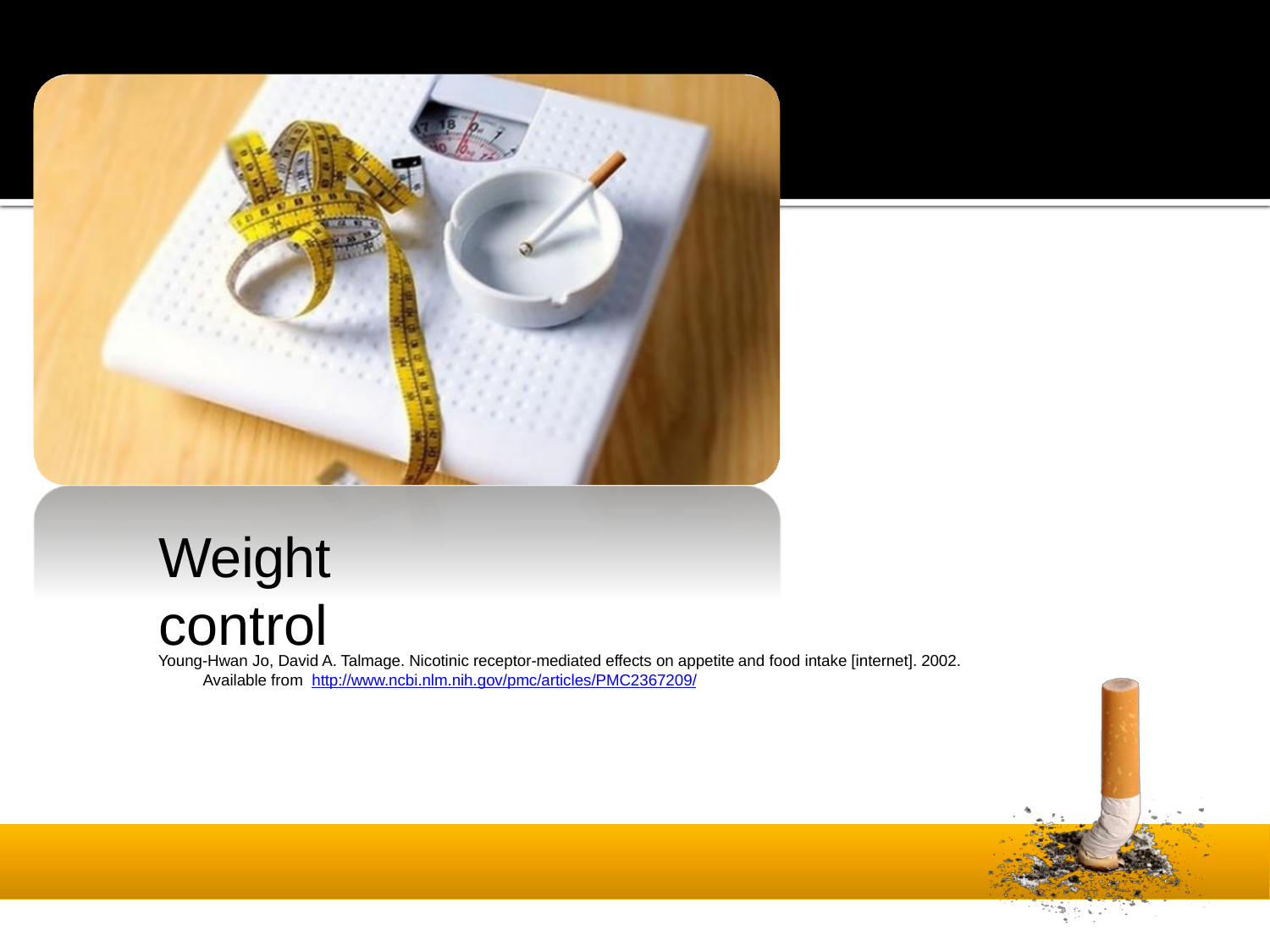

Weight control
Young-Hwan Jo, David A. Talmage. Nicotinic receptor-mediated effects on appetite and food intake [internet]. 2002. Available from  http://www.ncbi.nlm.nih.gov/pmc/articles/PMC2367209/